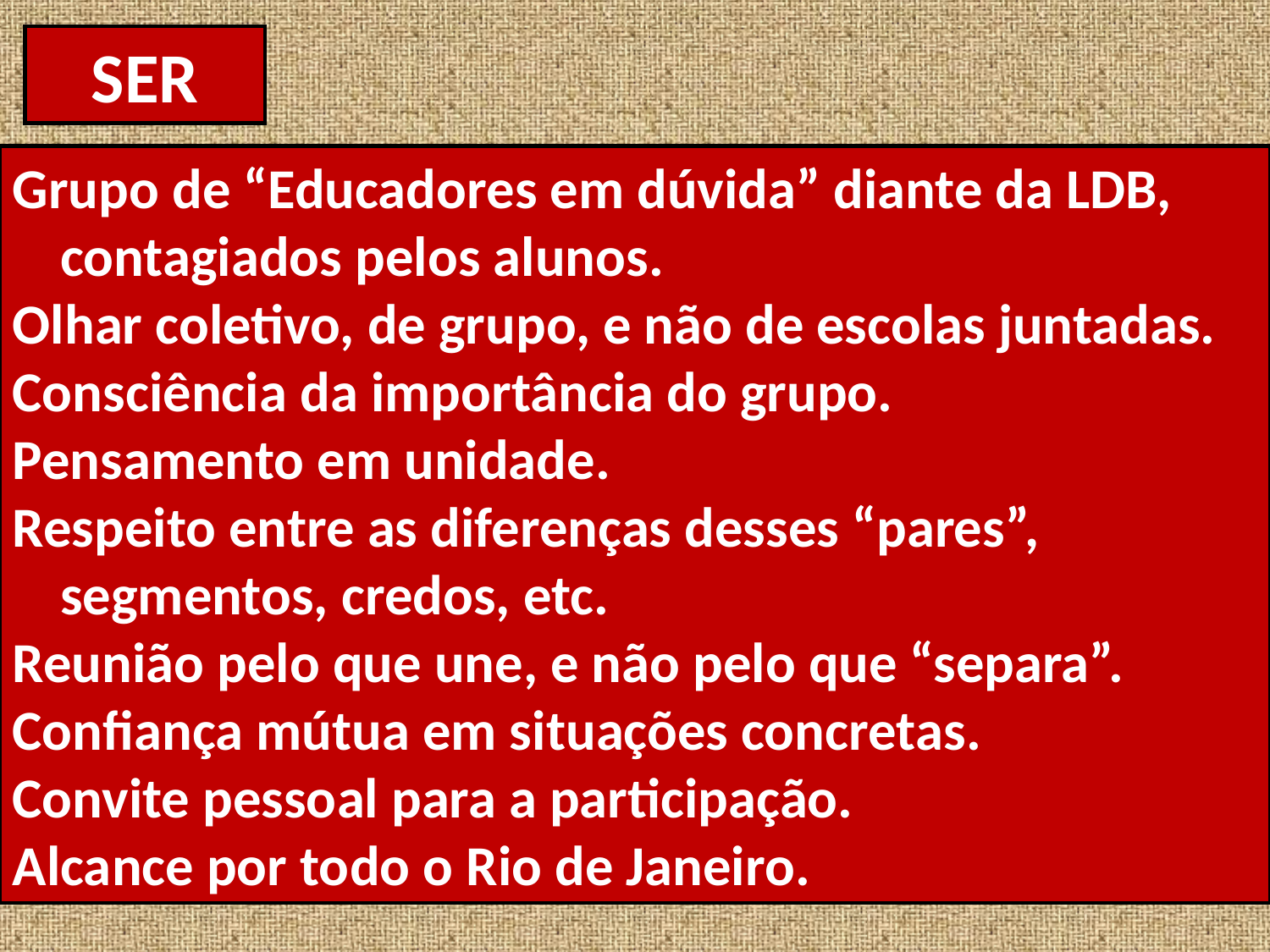

SER
Grupo de “Educadores em dúvida” diante da LDB, contagiados pelos alunos.
Olhar coletivo, de grupo, e não de escolas juntadas.
Consciência da importância do grupo.
Pensamento em unidade.
Respeito entre as diferenças desses “pares”, segmentos, credos, etc.
Reunião pelo que une, e não pelo que “separa”.
Confiança mútua em situações concretas.
Convite pessoal para a participação.
Alcance por todo o Rio de Janeiro.